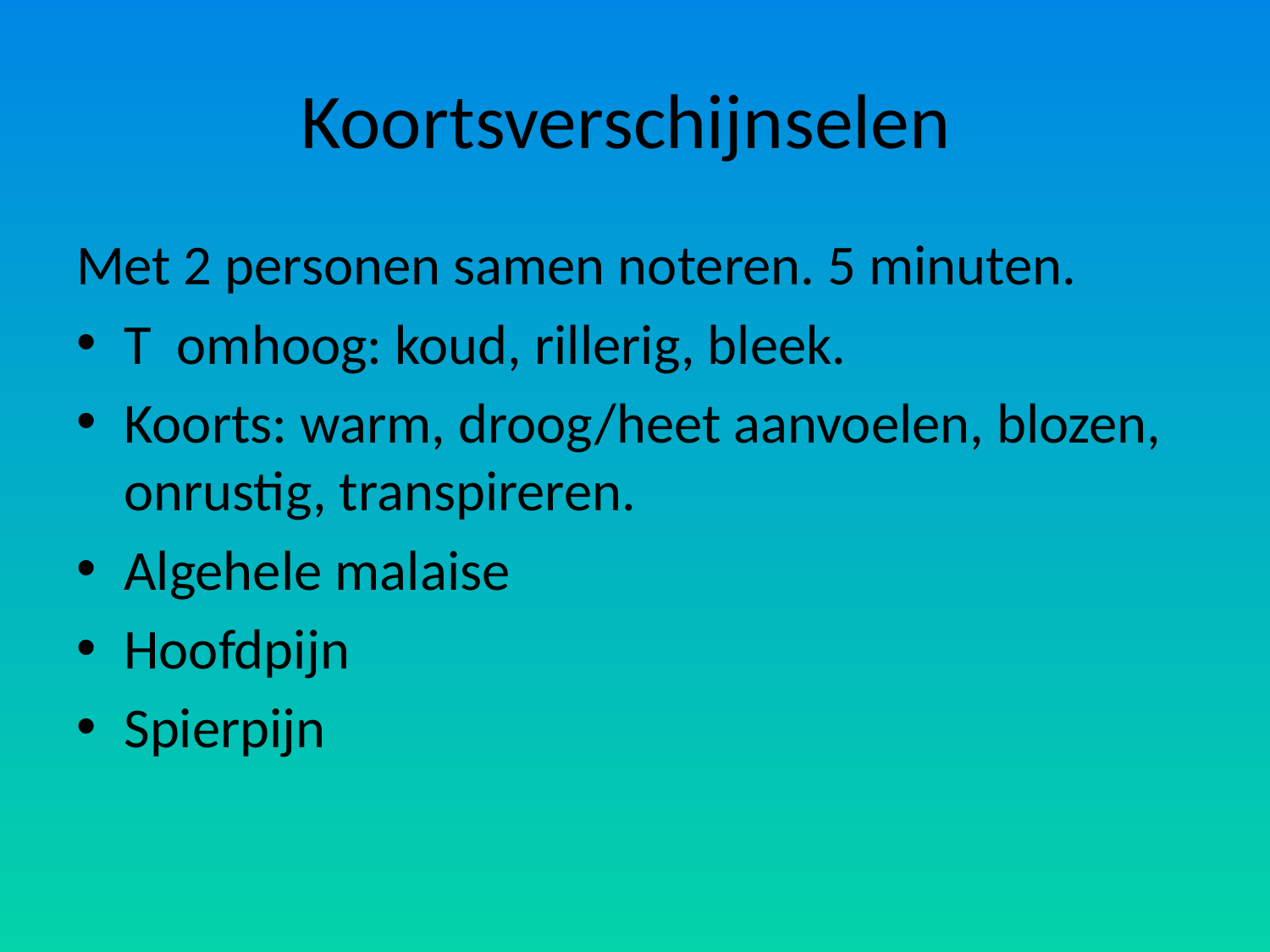

# Koortsverschijnselen
Met 2 personen samen noteren. 5 minuten.
T  omhoog: koud, rillerig, bleek.
Koorts: warm, droog/heet aanvoelen, blozen, onrustig, transpireren.
Algehele malaise
Hoofdpijn
Spierpijn